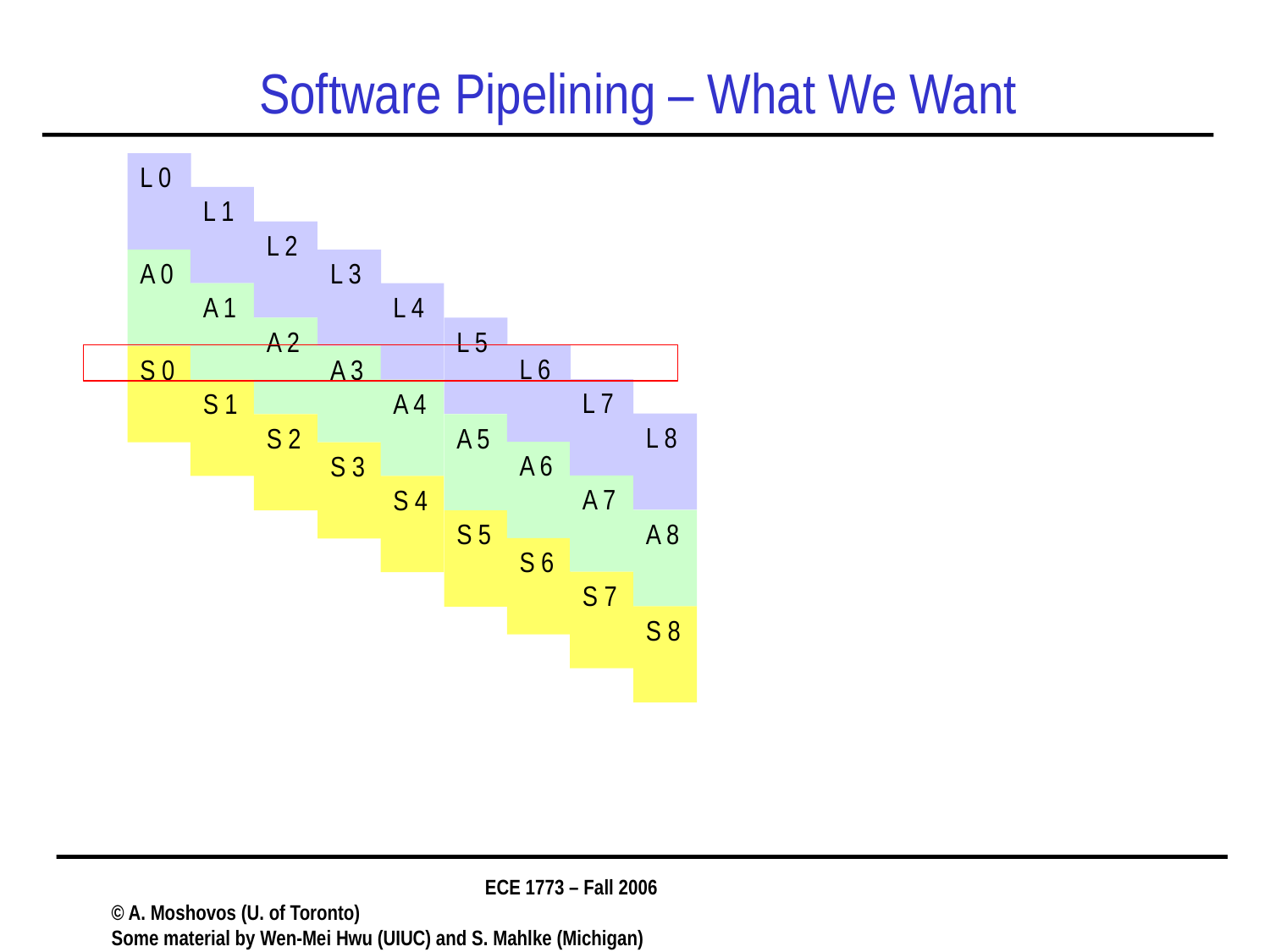

# Software Pipelining – What We Want
L 0
A 0
S 0
L 1
A 1
S 1
L 2
A 2
S 2
L 3
A 3
S 3
L 4
A 4
S 4
L 5
A 5
S 5

L 6
A 6
S 6
L 7
A 7
S 7
L 8
A 8
S 8
ECE 1773 – Fall 2006
© A. Moshovos (U. of Toronto)
Some material by Wen-Mei Hwu (UIUC) and S. Mahlke (Michigan)